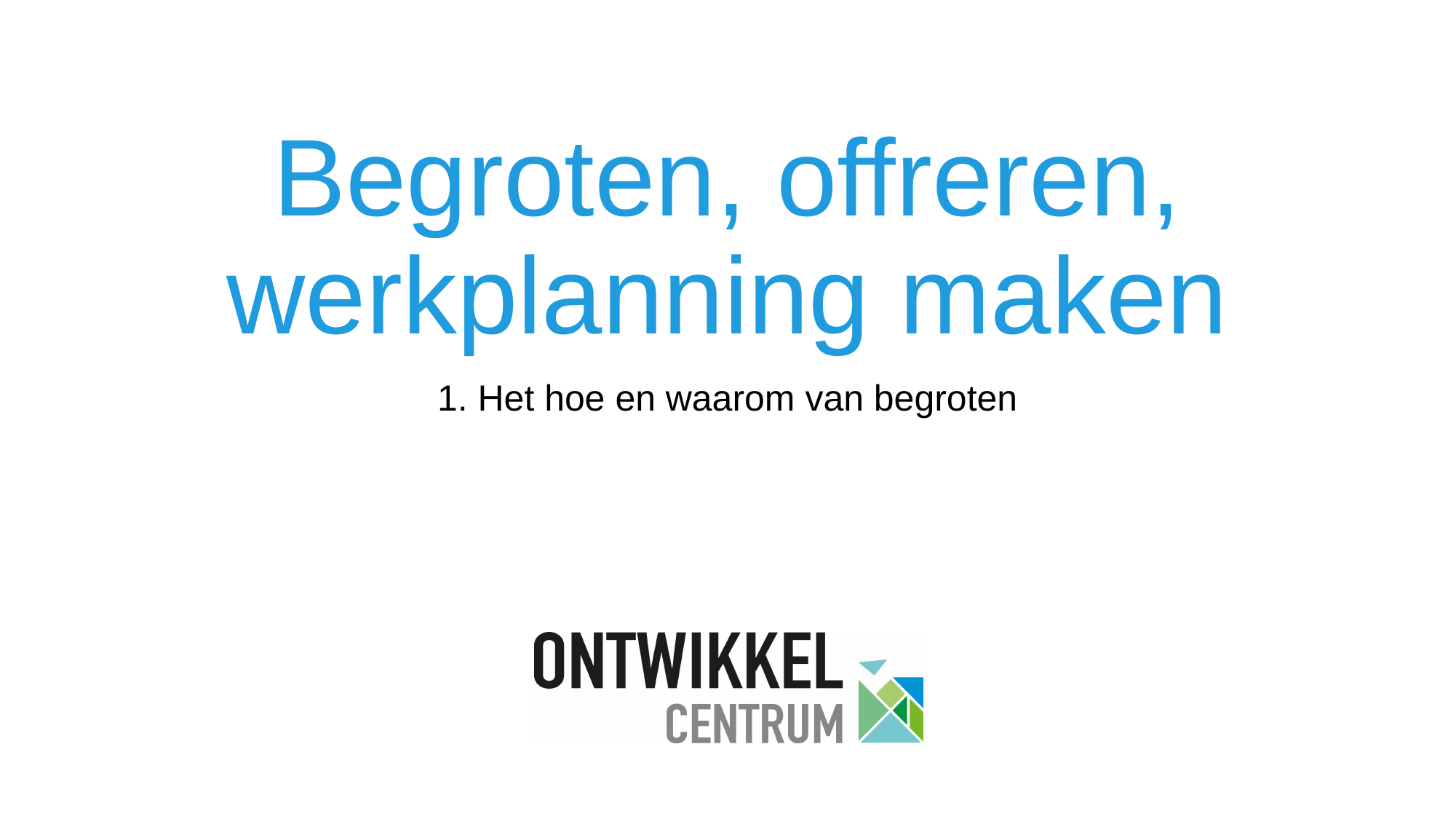

# Begroten, offreren, werkplanning maken
1. Het hoe en waarom van begroten